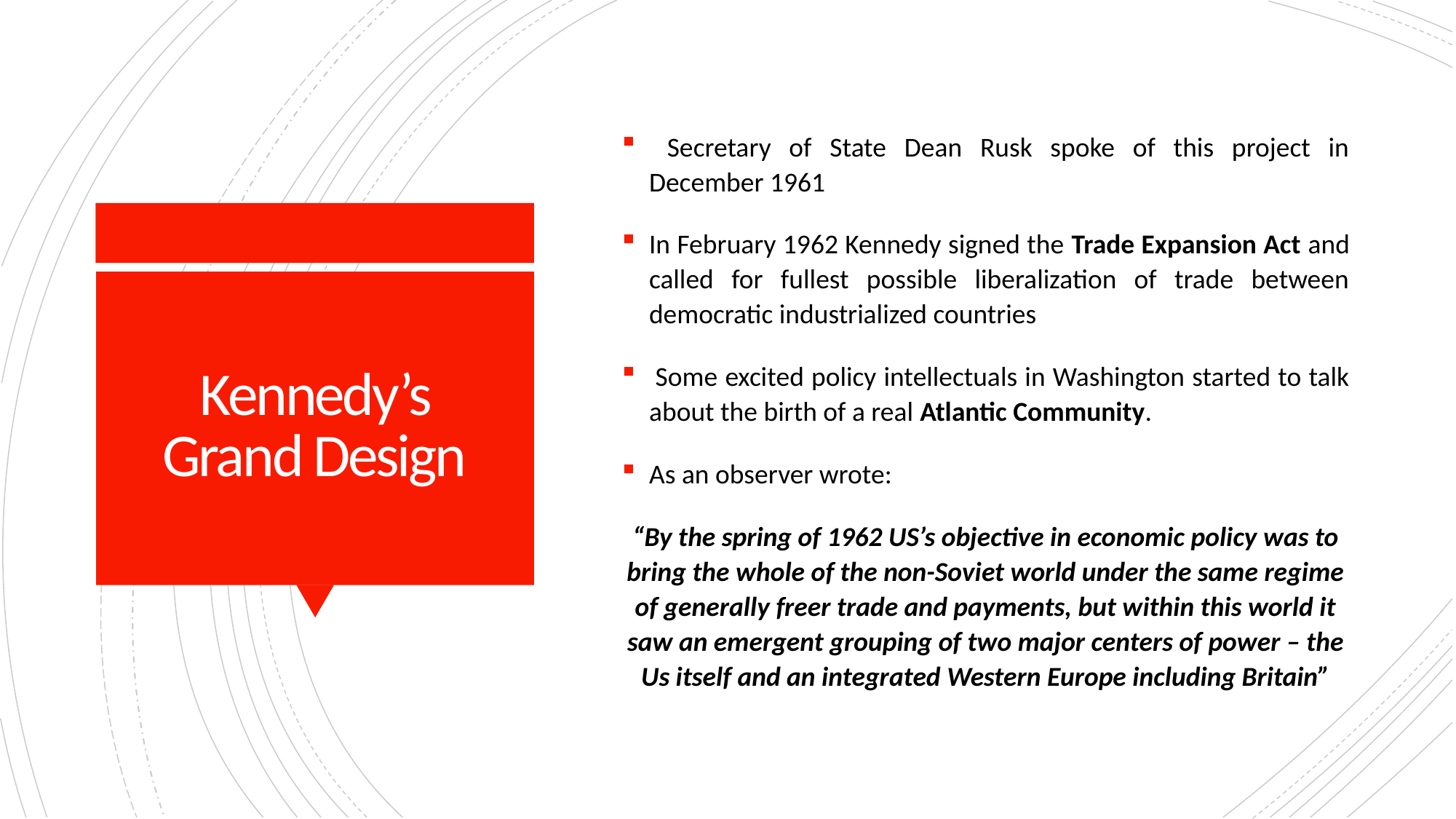

Secretary of State Dean Rusk spoke of this project in December 1961
In February 1962 Kennedy signed the Trade Expansion Act and called for fullest possible liberalization of trade between democratic industrialized countries
 Some excited policy intellectuals in Washington started to talk about the birth of a real Atlantic Community.
As an observer wrote:
“By the spring of 1962 US’s objective in economic policy was to bring the whole of the non-Soviet world under the same regime of generally freer trade and payments, but within this world it saw an emergent grouping of two major centers of power – the Us itself and an integrated Western Europe including Britain”
# Kennedy’s Grand Design